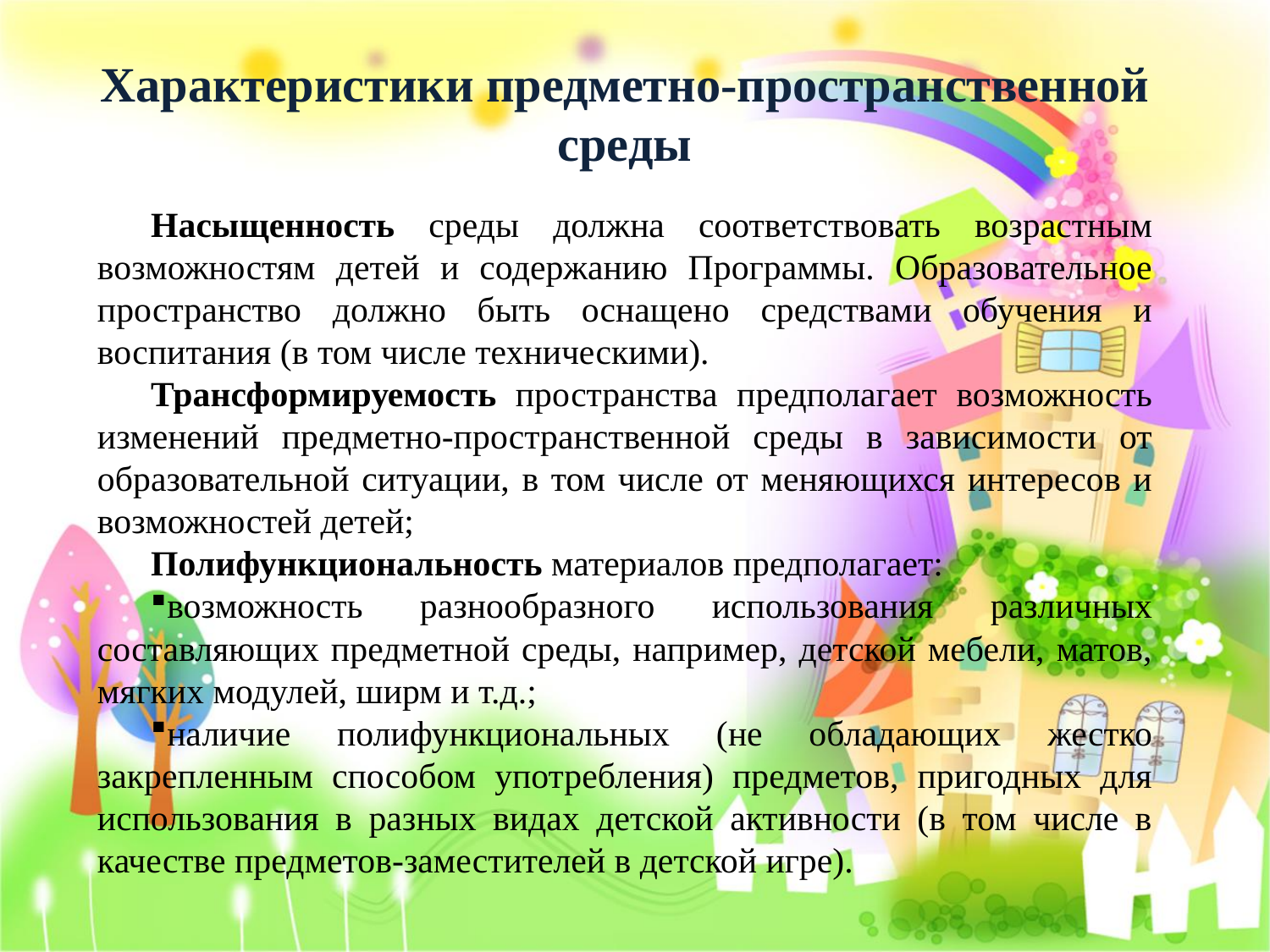

Характеристики предметно-пространственной среды

Насыщенность среды должна соответствовать возрастным возможностям детей и содержанию Программы. Образовательное пространство должно быть оснащено средствами обучения и воспитания (в том числе техническими).
Трансформируемость пространства предполагает возможность изменений предметно-пространственной среды в зависимости от образовательной ситуации, в том числе от меняющихся интересов и возможностей детей;
Полифункциональность материалов предполагает:
возможность разнообразного использования различных составляющих предметной среды, например, детской мебели, матов, мягких модулей, ширм и т.д.;
наличие полифункциональных (не обладающих жестко закрепленным способом употребления) предметов, пригодных для использования в разных видах детской активности (в том числе в качестве предметов-заместителей в детской игре).